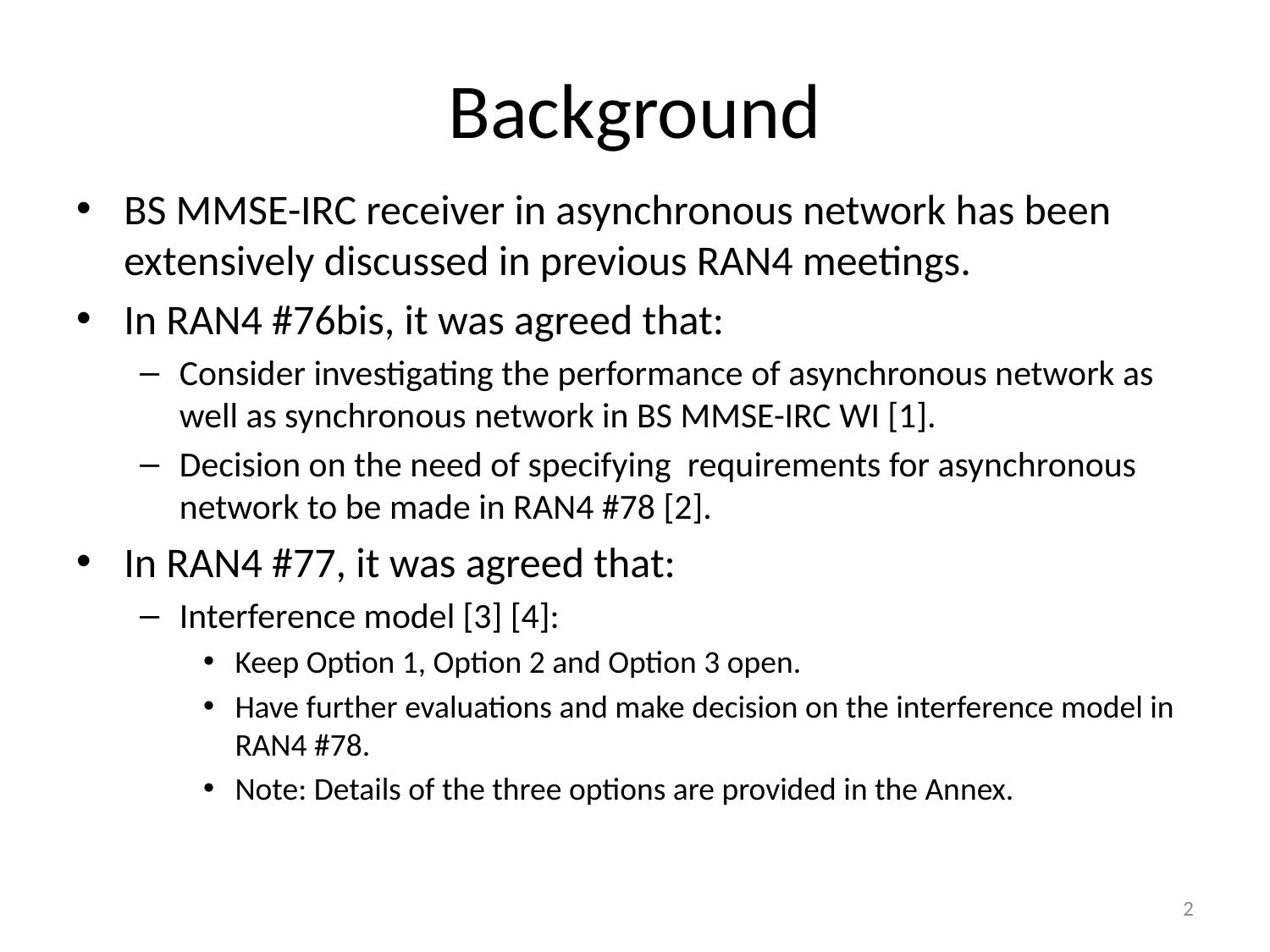

# Background
BS MMSE-IRC receiver in asynchronous network has been extensively discussed in previous RAN4 meetings.
In RAN4 #76bis, it was agreed that:
Consider investigating the performance of asynchronous network as well as synchronous network in BS MMSE-IRC WI [1].
Decision on the need of specifying  requirements for asynchronous network to be made in RAN4 #78 [2].
In RAN4 #77, it was agreed that:
Interference model [3] [4]:
Keep Option 1, Option 2 and Option 3 open.
Have further evaluations and make decision on the interference model in RAN4 #78.
Note: Details of the three options are provided in the Annex.

2